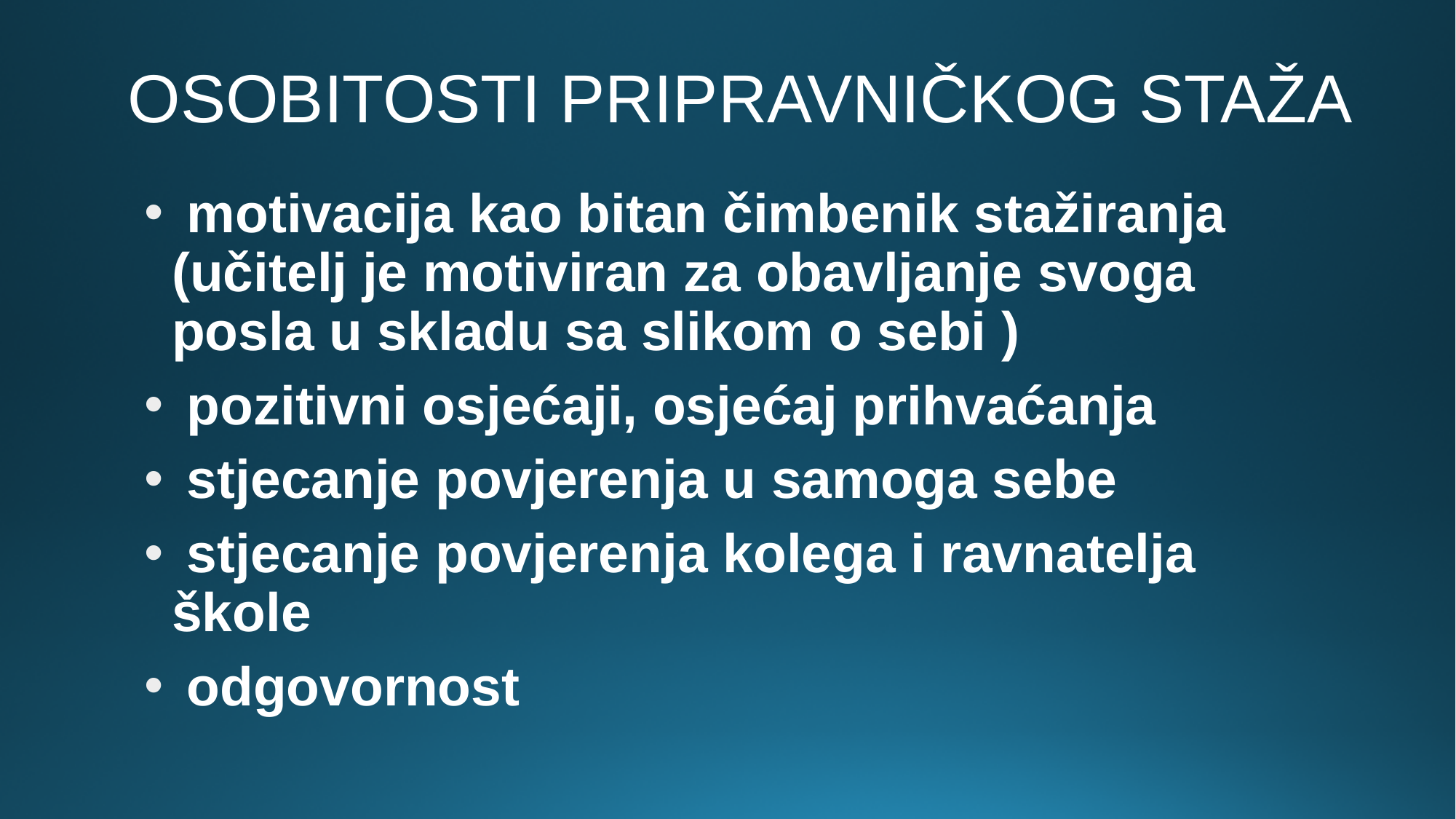

# OSOBITOSTI PRIPRAVNIČKOG STAŽA
 motivacija kao bitan čimbenik stažiranja (učitelj je motiviran za obavljanje svoga posla u skladu sa slikom o sebi )
 pozitivni osjećaji, osjećaj prihvaćanja
 stjecanje povjerenja u samoga sebe
 stjecanje povjerenja kolega i ravnatelja škole
 odgovornost